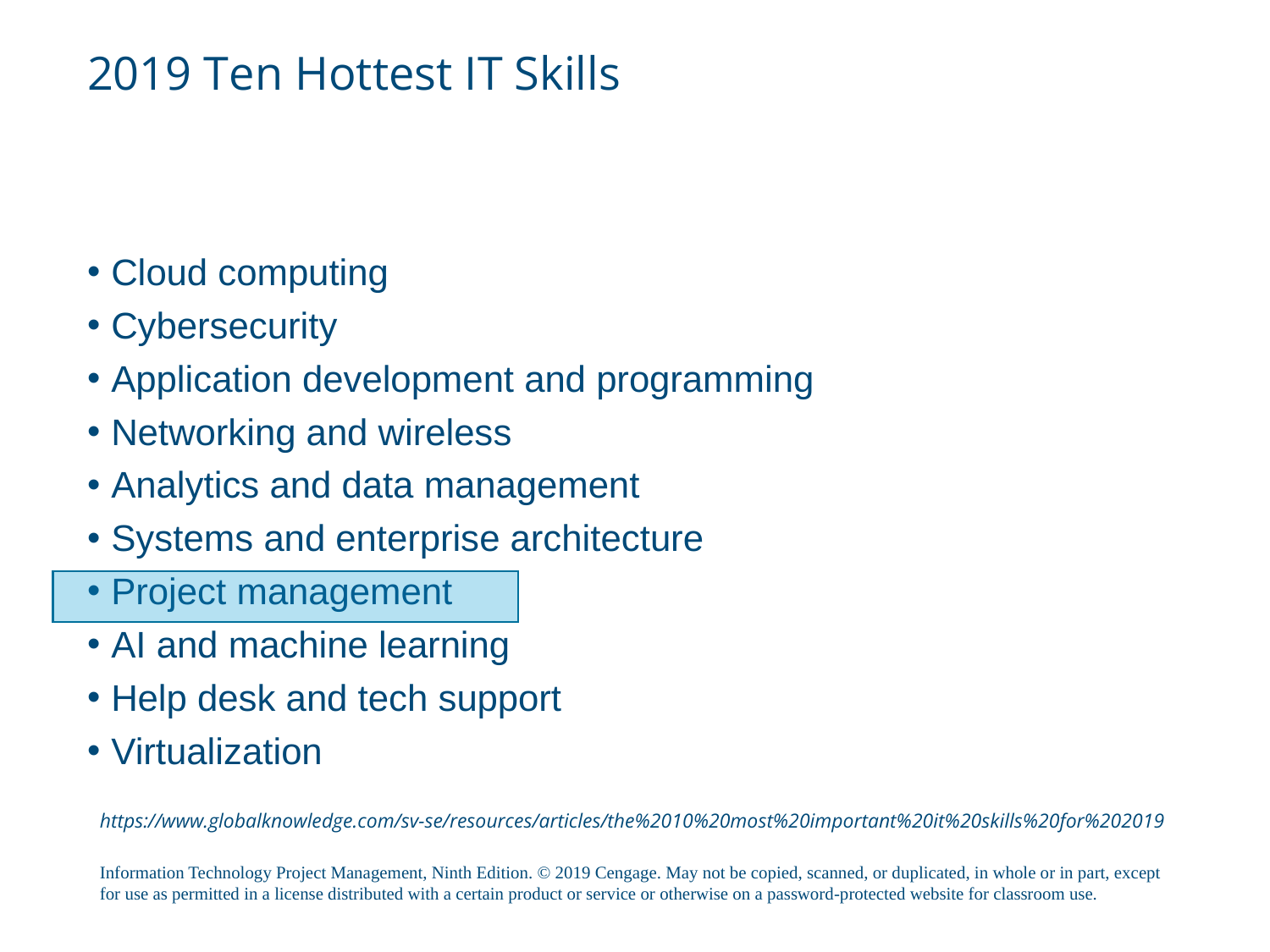

# 2019 Ten Hottest IT Skills
Cloud computing
Cybersecurity
Application development and programming
Networking and wireless
Analytics and data management
Systems and enterprise architecture
Project management
AI and machine learning
Help desk and tech support
Virtualization

https://www.globalknowledge.com/sv-se/resources/articles/the%2010%20most%20important%20it%20skills%20for%202019
Information Technology Project Management, Ninth Edition. © 2019 Cengage. May not be copied, scanned, or duplicated, in whole or in part, except for use as permitted in a license distributed with a certain product or service or otherwise on a password-protected website for classroom use.